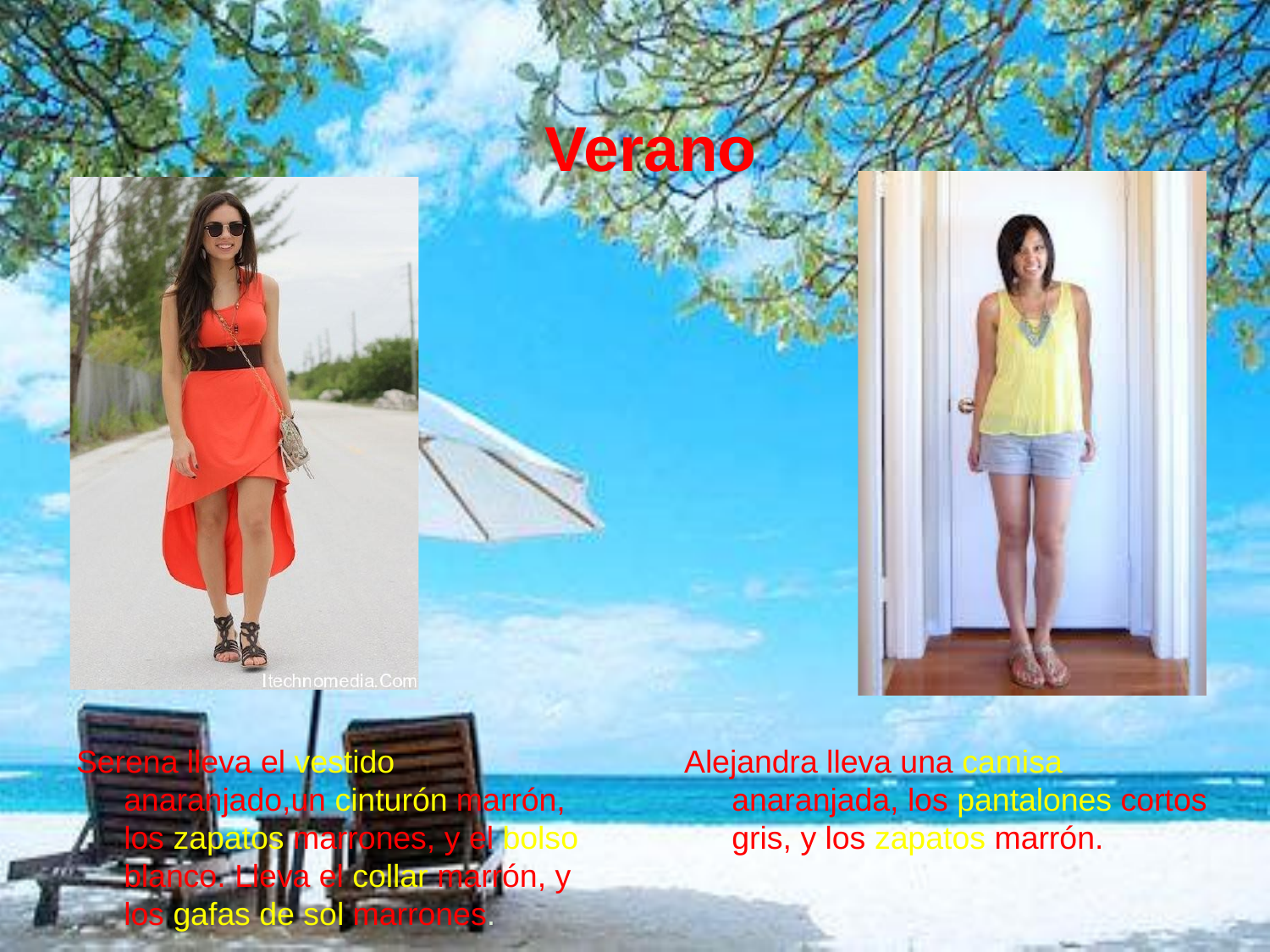

# Verano

Serena lleva el vestido anaranjado,un cinturón marrón, los zapatos marrones, y el bolso blanco. Lleva el collar marrón, y los gafas de sol marrones.

Alejandra lleva una camisa anaranjada, los pantalones cortos gris, y los zapatos marrón.